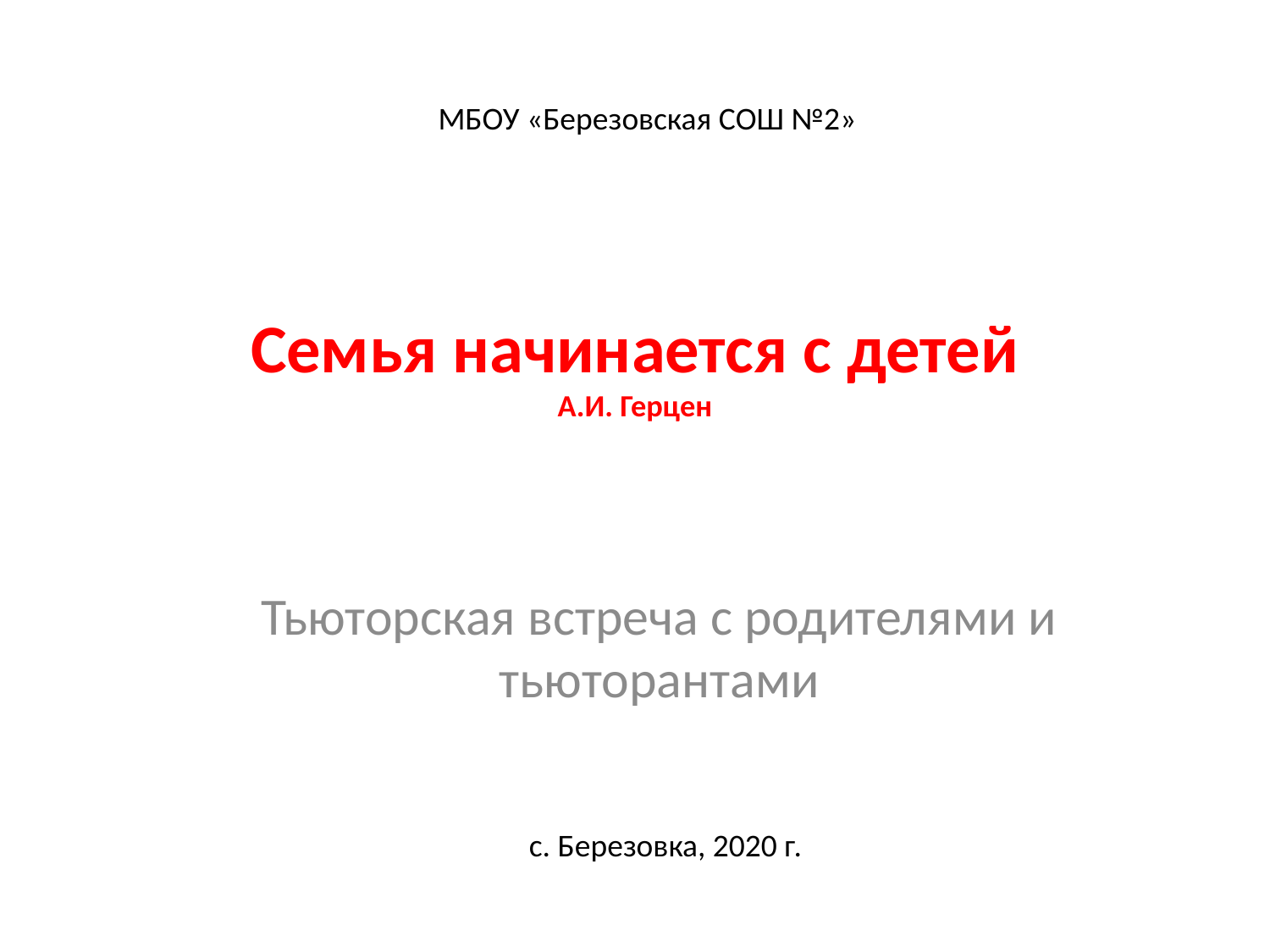

МБОУ «Березовская СОШ №2»
# Семья начинается с детей А.И. Герцен
Тьюторская встреча с родителями и тьюторантами
с. Березовка, 2020 г.